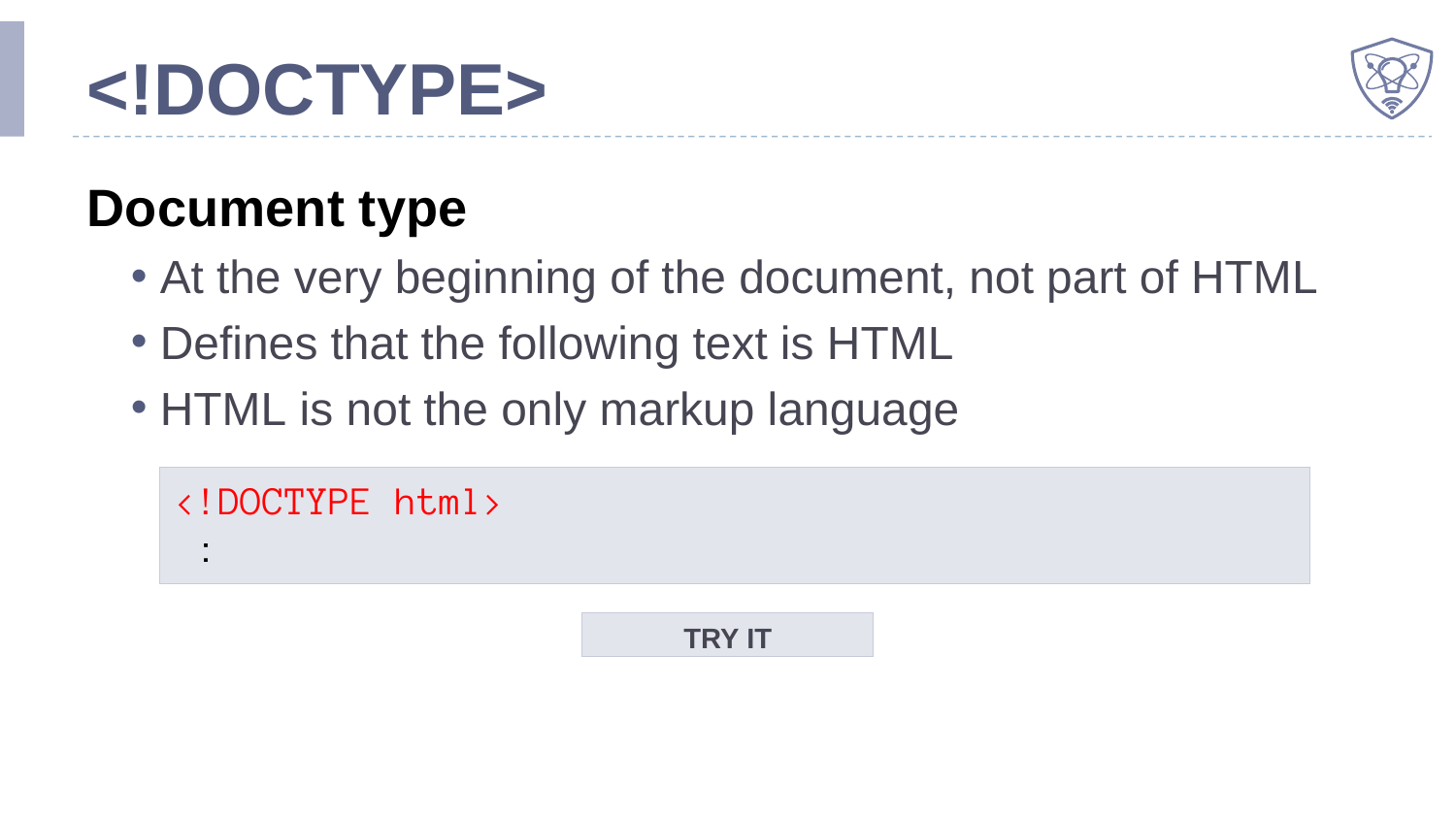

# <!DOCTYPE>
Document type
At the very beginning of the document, not part of HTML
Defines that the following text is HTML
HTML is not the only markup language
<!DOCTYPE html>
 :
TRY IT